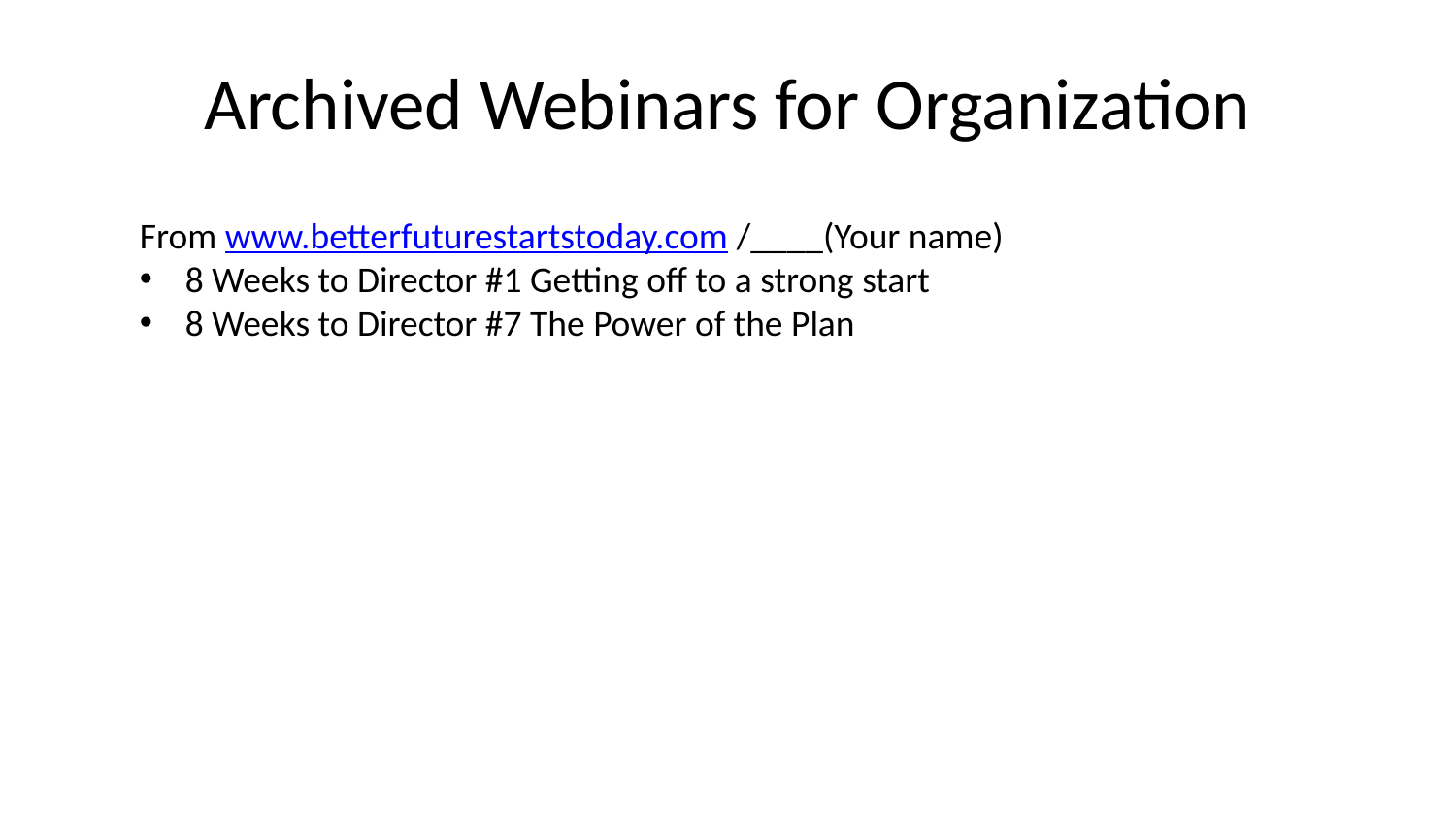

# Archived Webinars for Organization
From www.betterfuturestartstoday.com /____(Your name)
8 Weeks to Director #1 Getting off to a strong start
8 Weeks to Director #7 The Power of the Plan